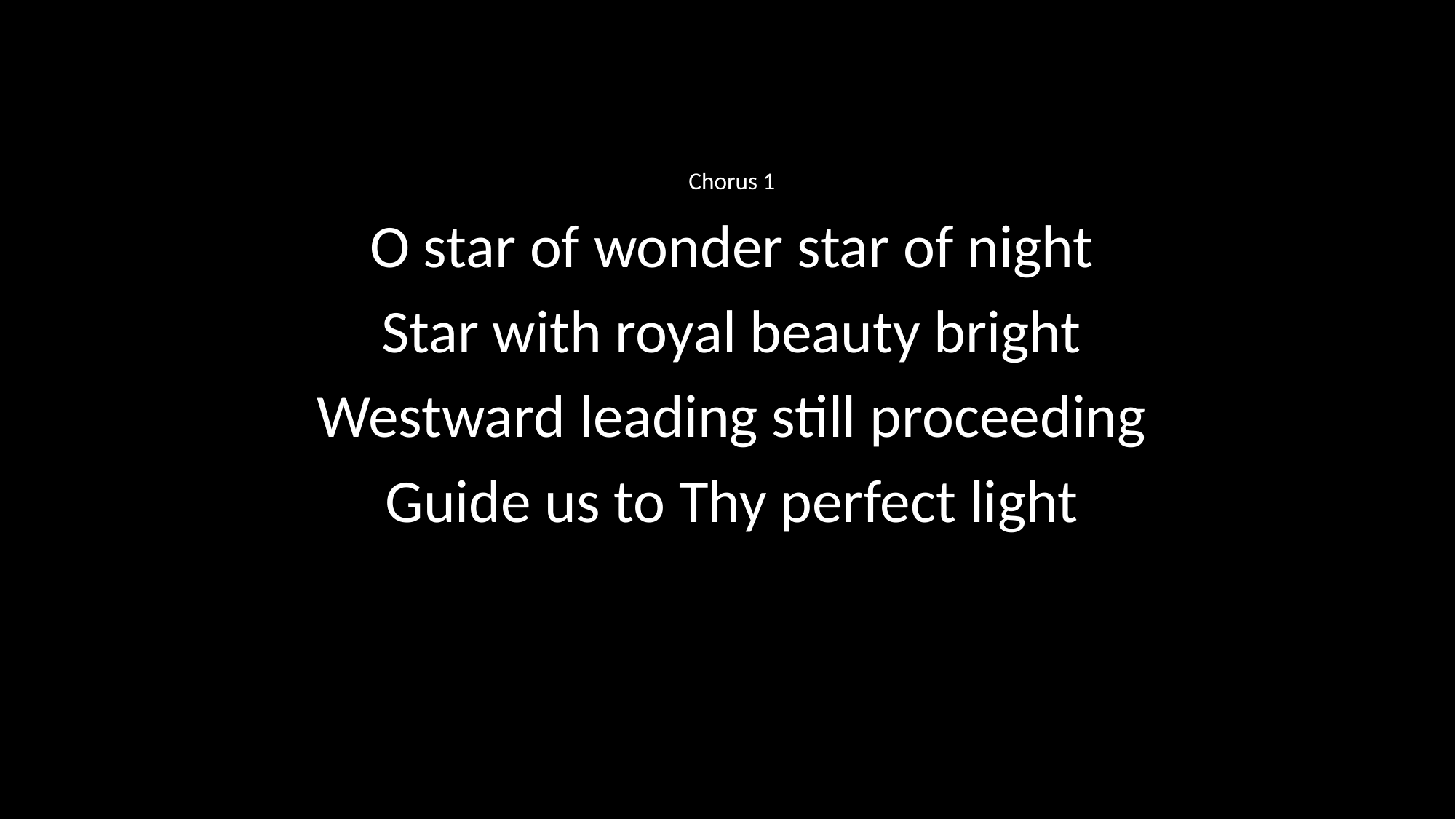

Chorus 1
O star of wonder star of night
Star with royal beauty bright
Westward leading still proceeding
Guide us to Thy perfect light